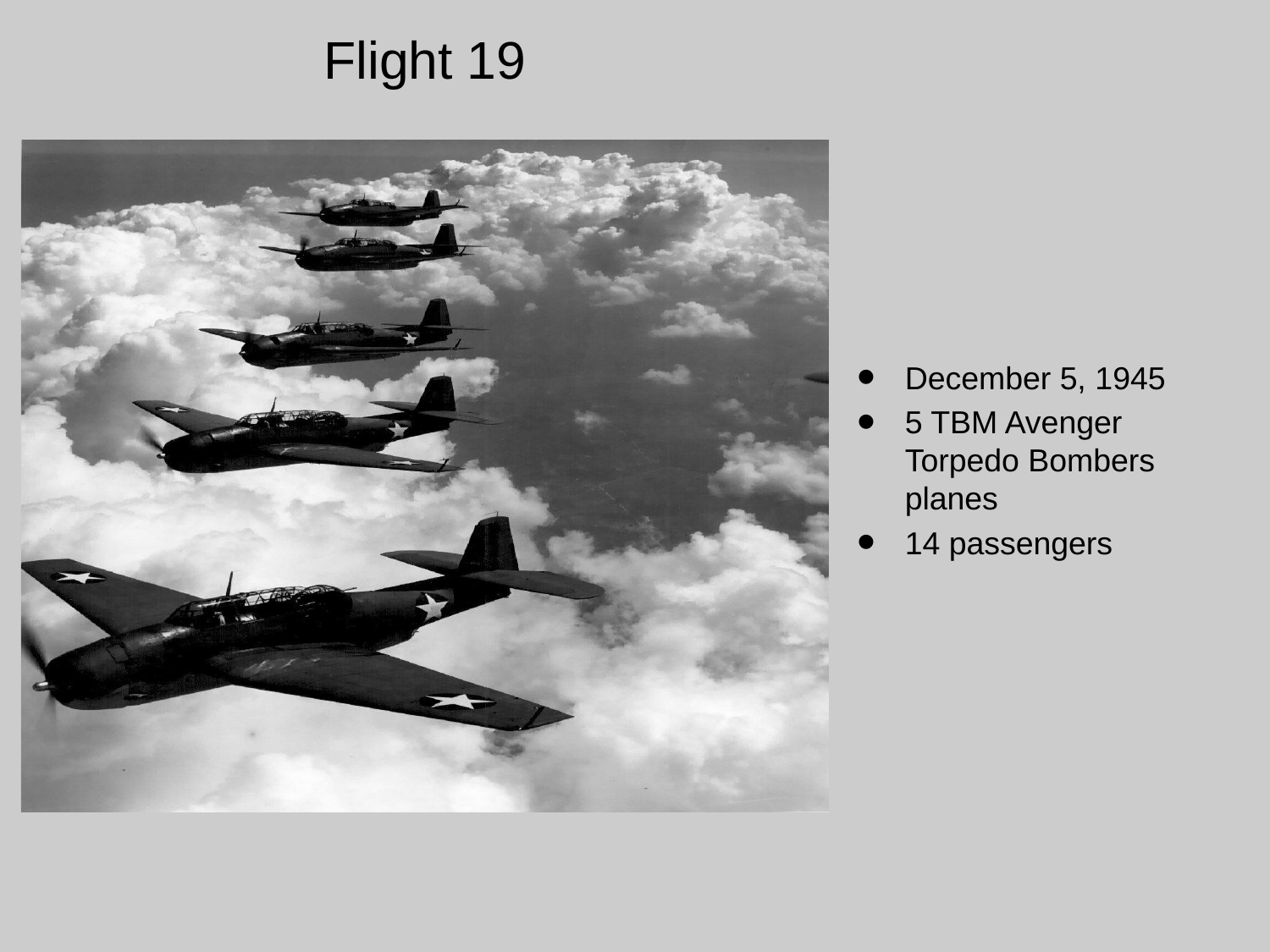

Flight 19

December 5, 1945
5 TBM Avenger Torpedo Bombers planes
14 passengers